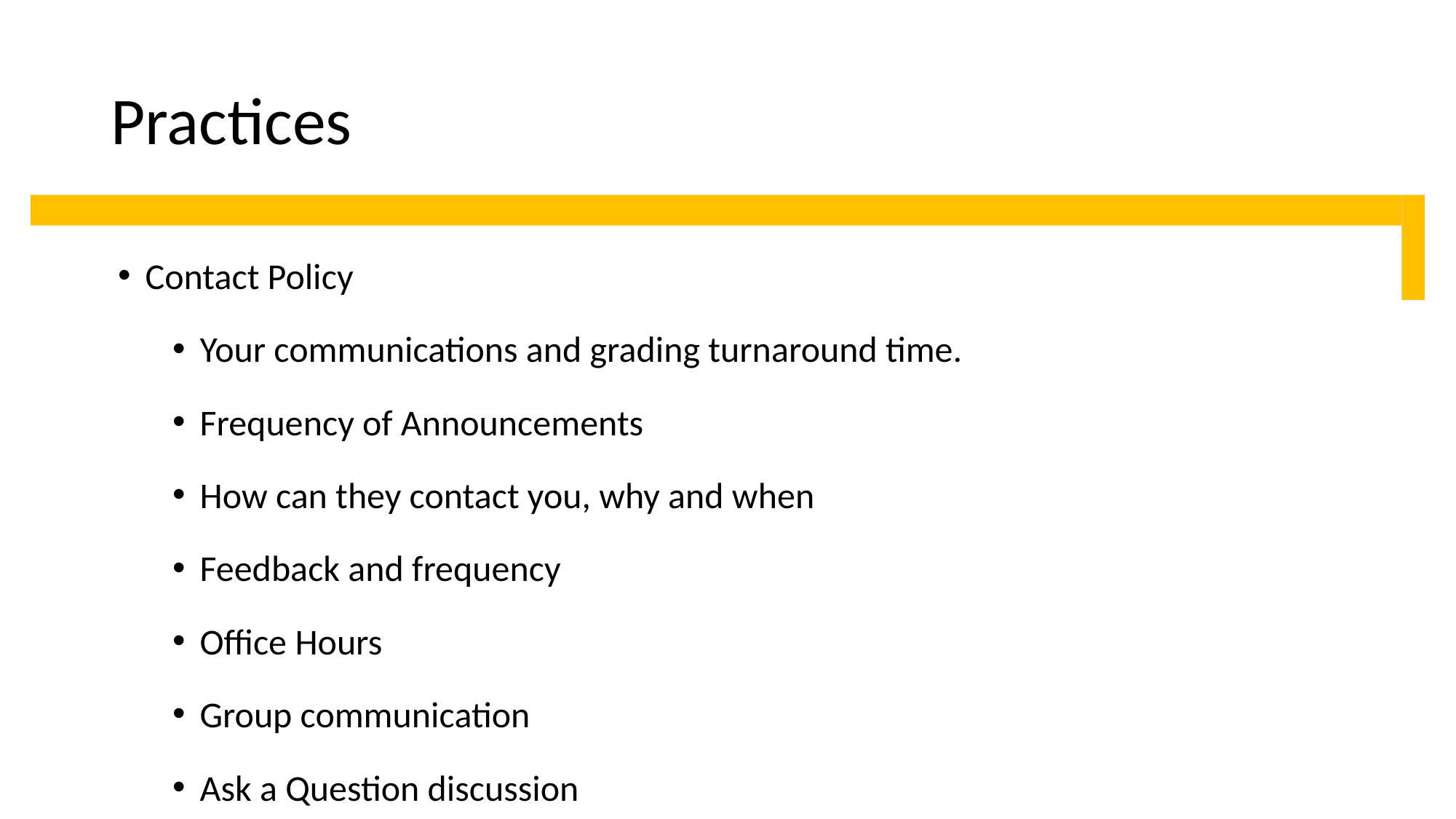

# Practices

Contact Policy
Your communications and grading turnaround time.
Frequency of Announcements
How can they contact you, why and when
Feedback and frequency
Office Hours
Group communication
Ask a Question discussion